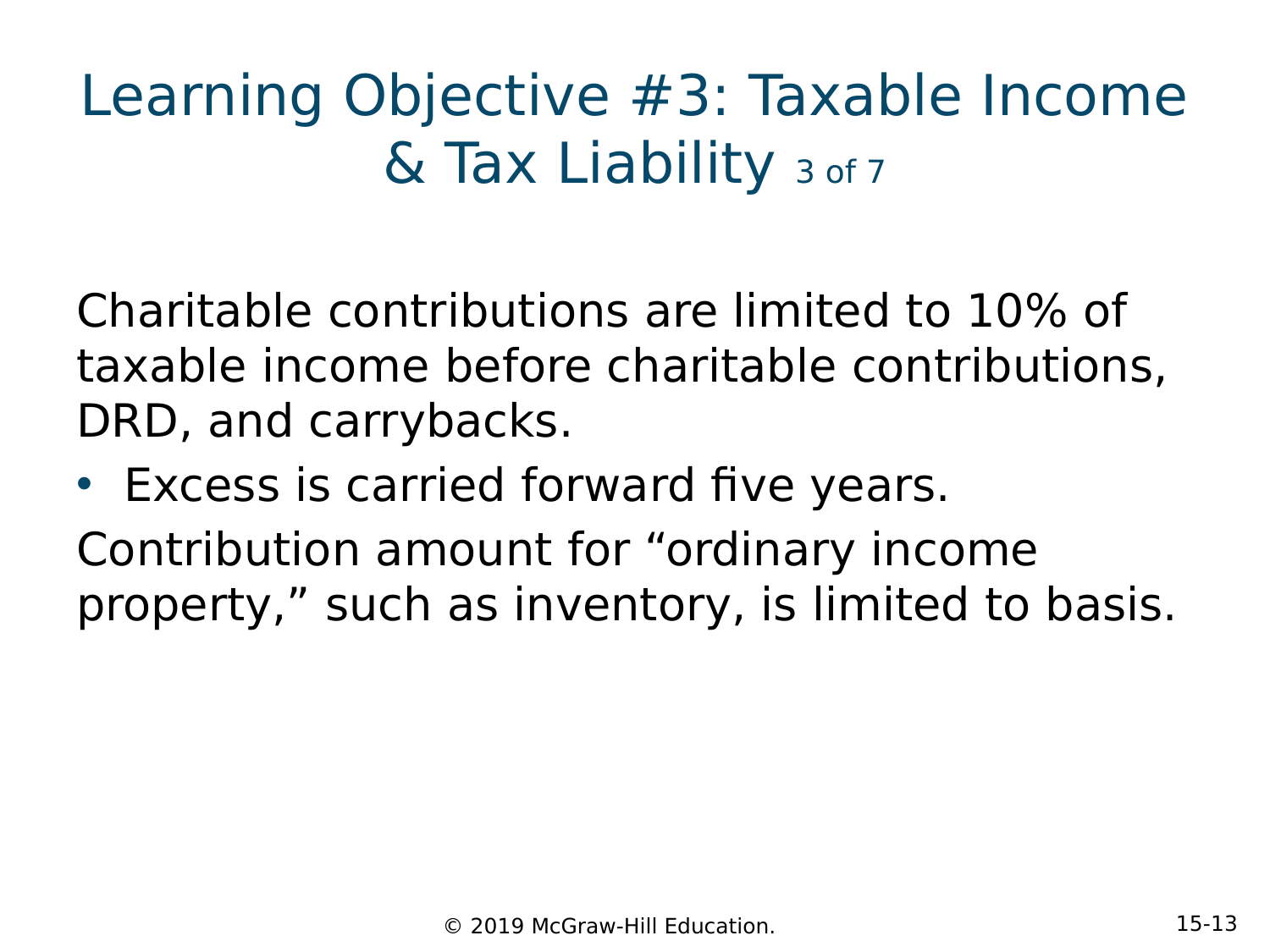

# Learning Objective #3: Taxable Income & Tax Liability 3 of 7
Charitable contributions are limited to 10% of taxable income before charitable contributions, DRD, and carrybacks.
Excess is carried forward five years.
Contribution amount for “ordinary income property,” such as inventory, is limited to basis.